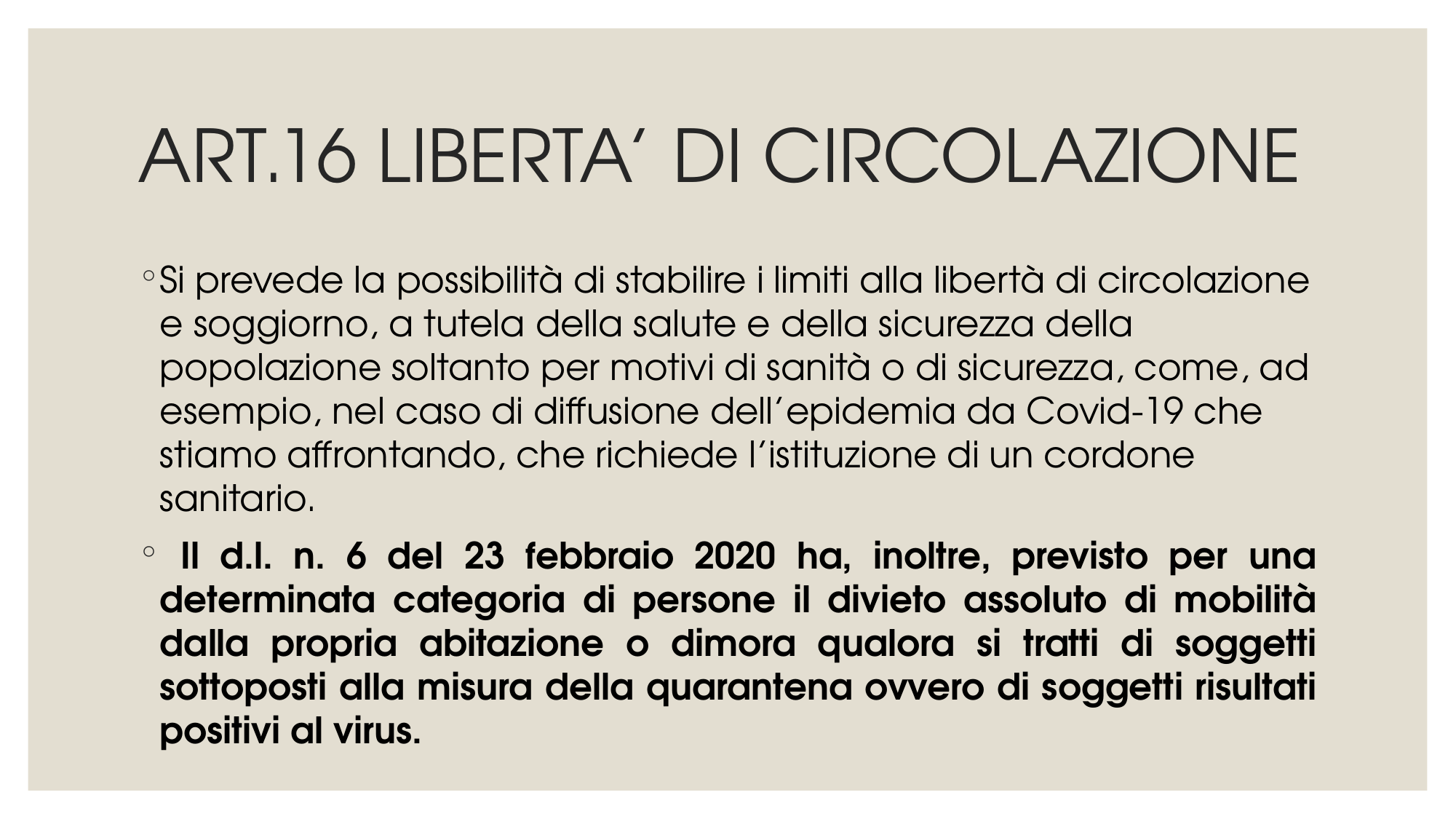

# ART.16 LIBERTA’ DI CIRCOLAZIONE
Si prevede la possibilità di stabilire i limiti alla libertà di circolazione e soggiorno, a tutela della salute e della sicurezza della popolazione soltanto per motivi di sanità o di sicurezza, come, ad esempio, nel caso di diffusione dell’epidemia da Covid-19 che stiamo affrontando, che richiede l’istituzione di un cordone sanitario.
 Il d.l. n. 6 del 23 febbraio 2020 ha, inoltre, previsto per una determinata categoria di persone il divieto assoluto di mobilità dalla propria abitazione o dimora qualora si tratti di soggetti sottoposti alla misura della quarantena ovvero di soggetti risultati positivi al virus.